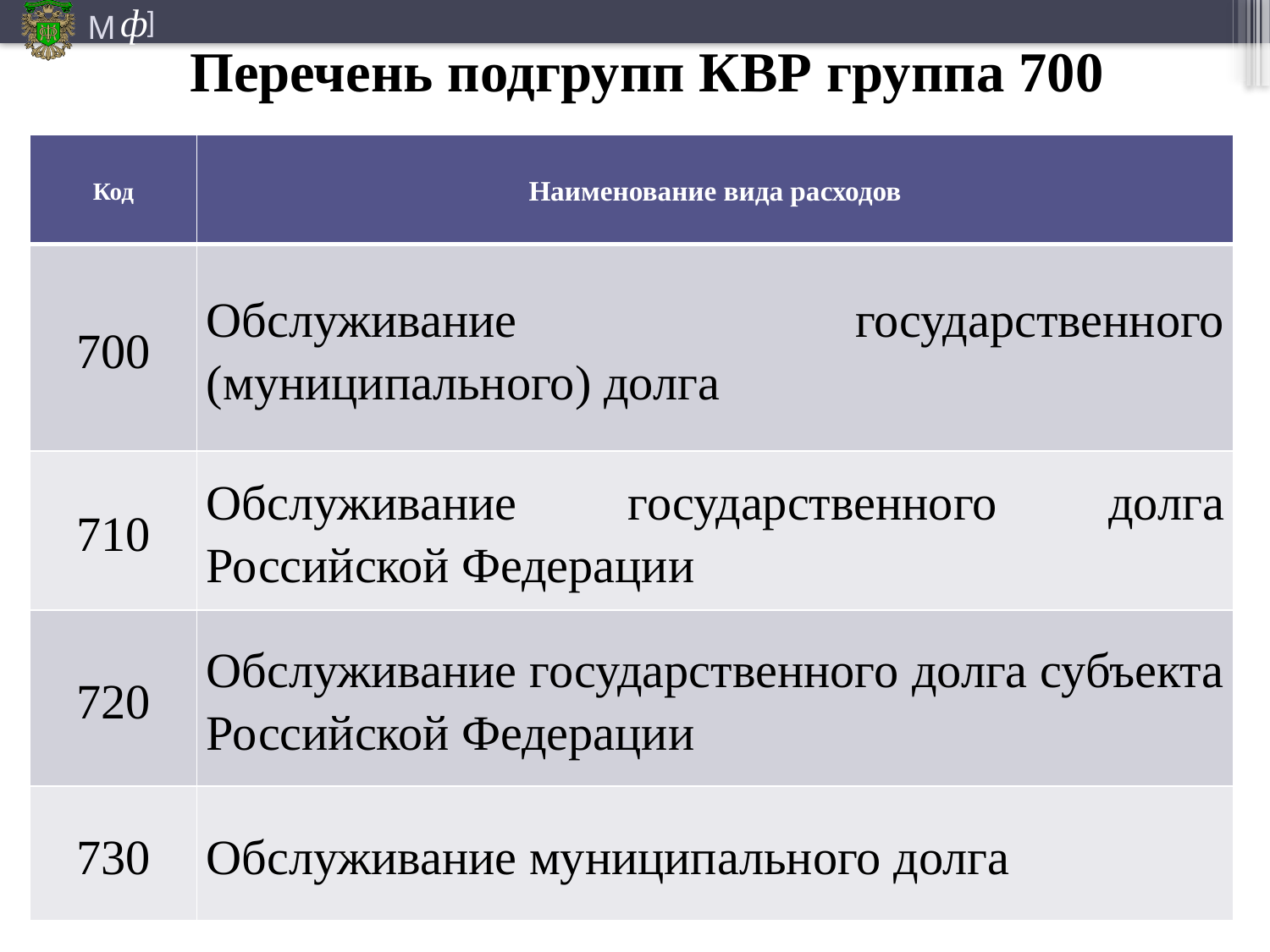

# Перечень подгрупп КВР группа 700
| Код | Наименование вида расходов |
| --- | --- |
| 700 | Обслуживание государственного (муниципального) долга |
| 710 | Обслуживание государственного долга Российской Федерации |
| 720 | Обслуживание государственного долга субъекта Российской Федерации |
| 730 | Обслуживание муниципального долга |